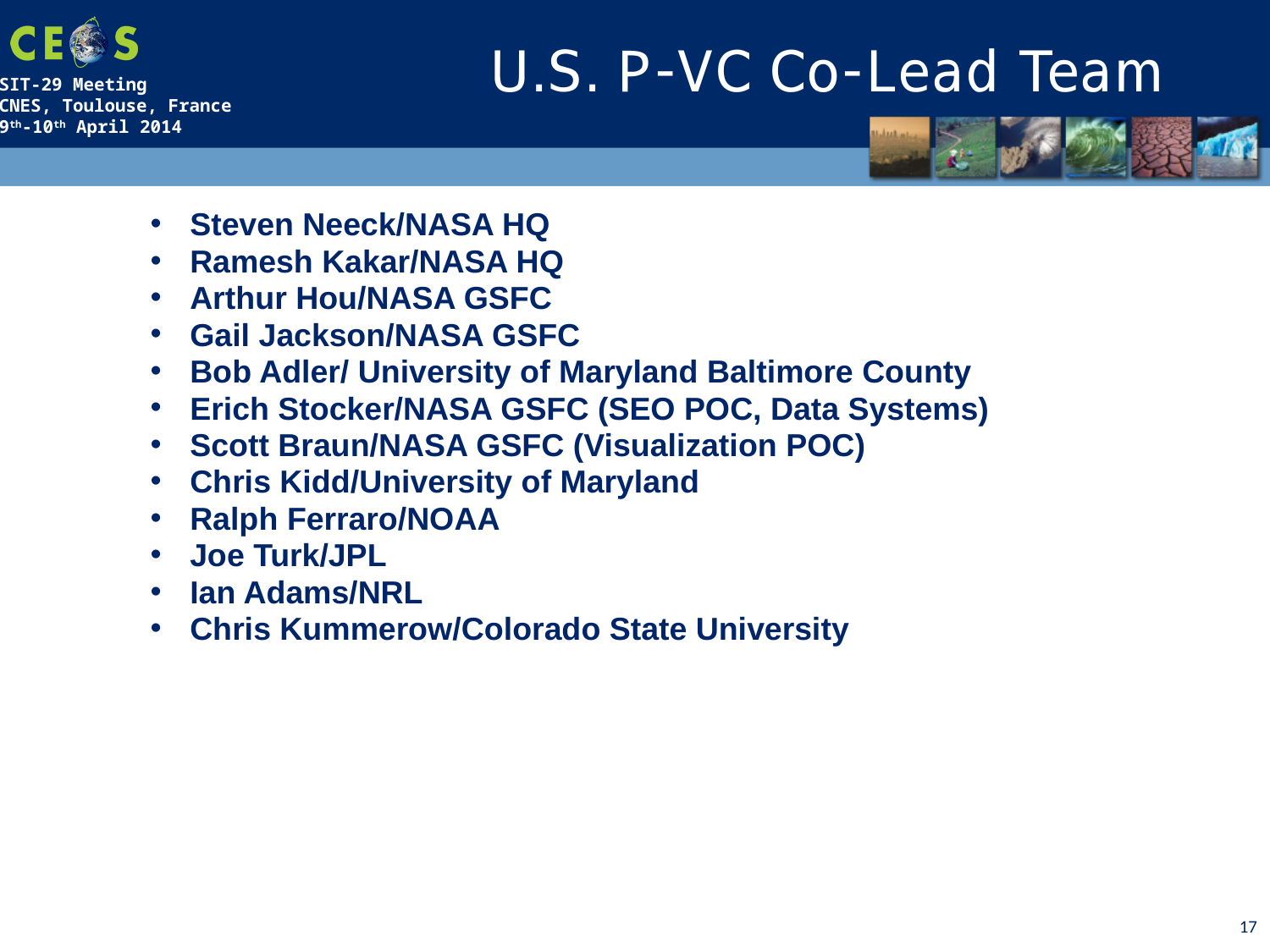

U.S. P-VC Co-Lead Team

Steven Neeck/NASA HQ
Ramesh Kakar/NASA HQ
Arthur Hou/NASA GSFC
Gail Jackson/NASA GSFC
Bob Adler/ University of Maryland Baltimore County
Erich Stocker/NASA GSFC (SEO POC, Data Systems)
Scott Braun/NASA GSFC (Visualization POC)
Chris Kidd/University of Maryland
Ralph Ferraro/NOAA
Joe Turk/JPL
Ian Adams/NRL
Chris Kummerow/Colorado State University
17